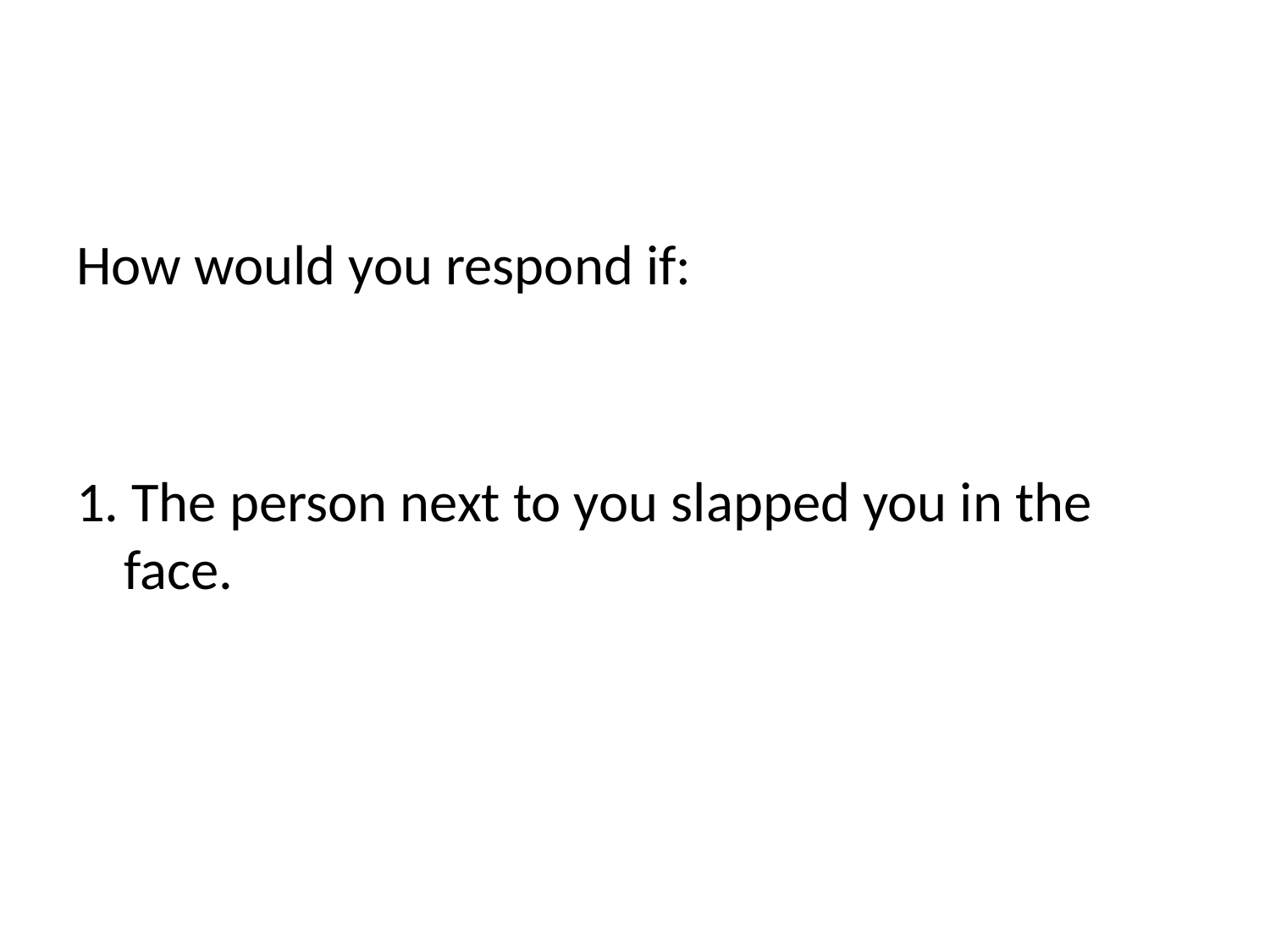

How would you respond if:

1. The person next to you slapped you in the face.